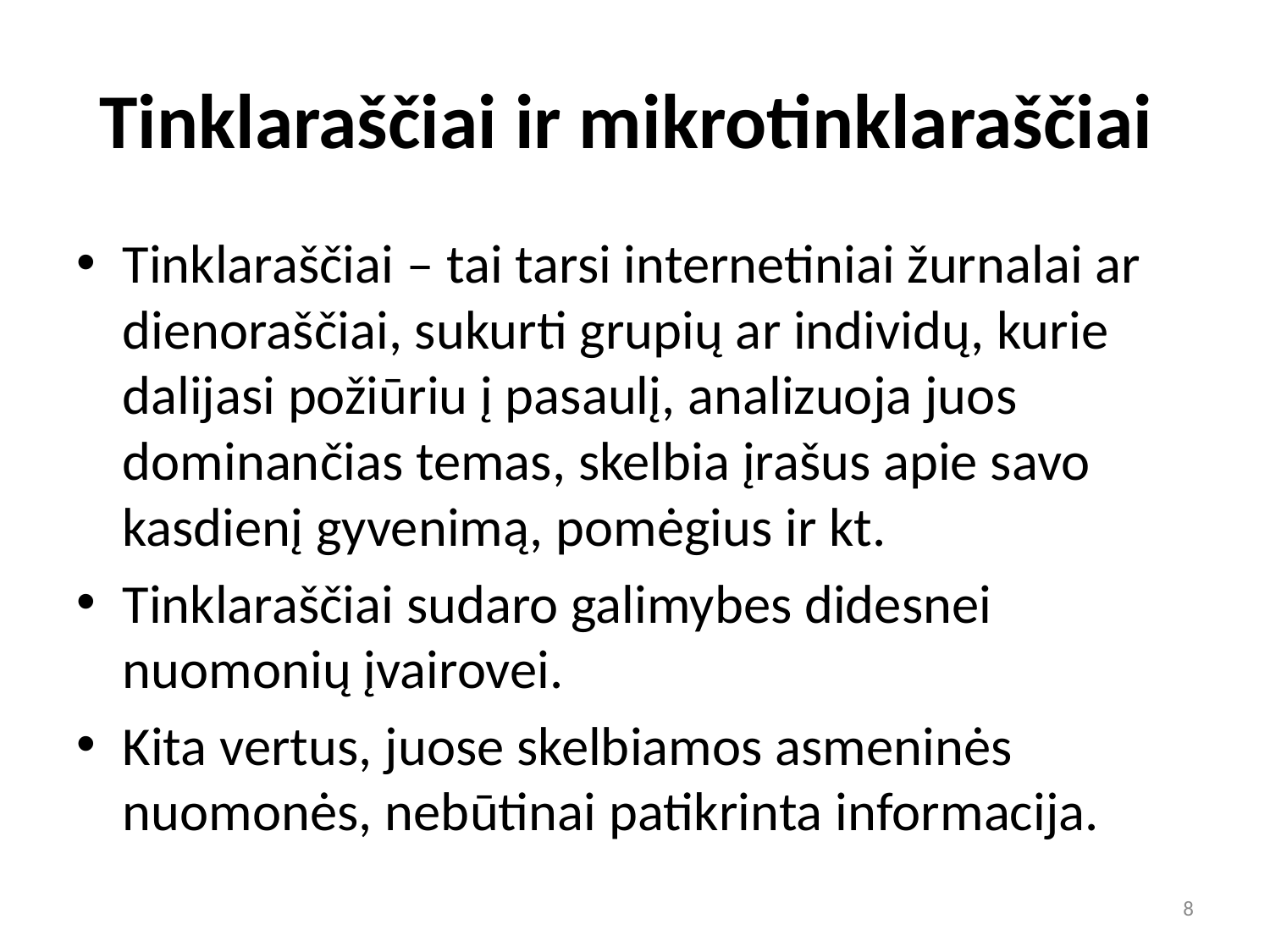

# Tinklaraščiai ir mikrotinklaraščiai
Tinklaraščiai – tai tarsi internetiniai žurnalai ar dienoraščiai, sukurti grupių ar individų, kurie dalijasi požiūriu į pasaulį, analizuoja juos dominančias temas, skelbia įrašus apie savo kasdienį gyvenimą, pomėgius ir kt.
Tinklaraščiai sudaro galimybes didesnei nuomonių įvairovei.
Kita vertus, juose skelbiamos asmeninės nuomonės, nebūtinai patikrinta informacija.
8